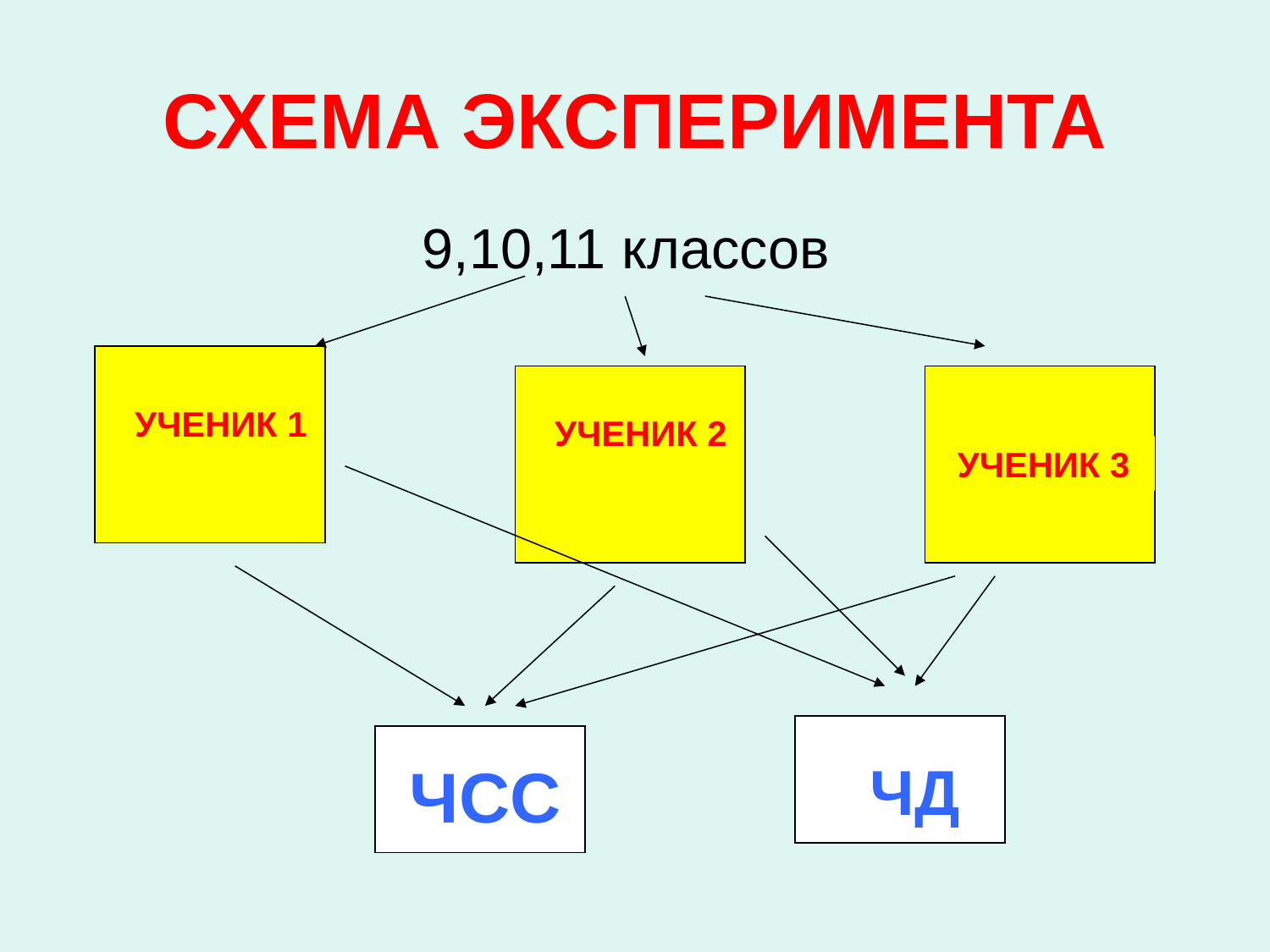

# СХЕМА ЭКСПЕРИМЕНТА
9,10,11 классов

УЧЕНИК 1
УЧЕНИК 2
УЧЕНИК 3

ЧСС
ЧД